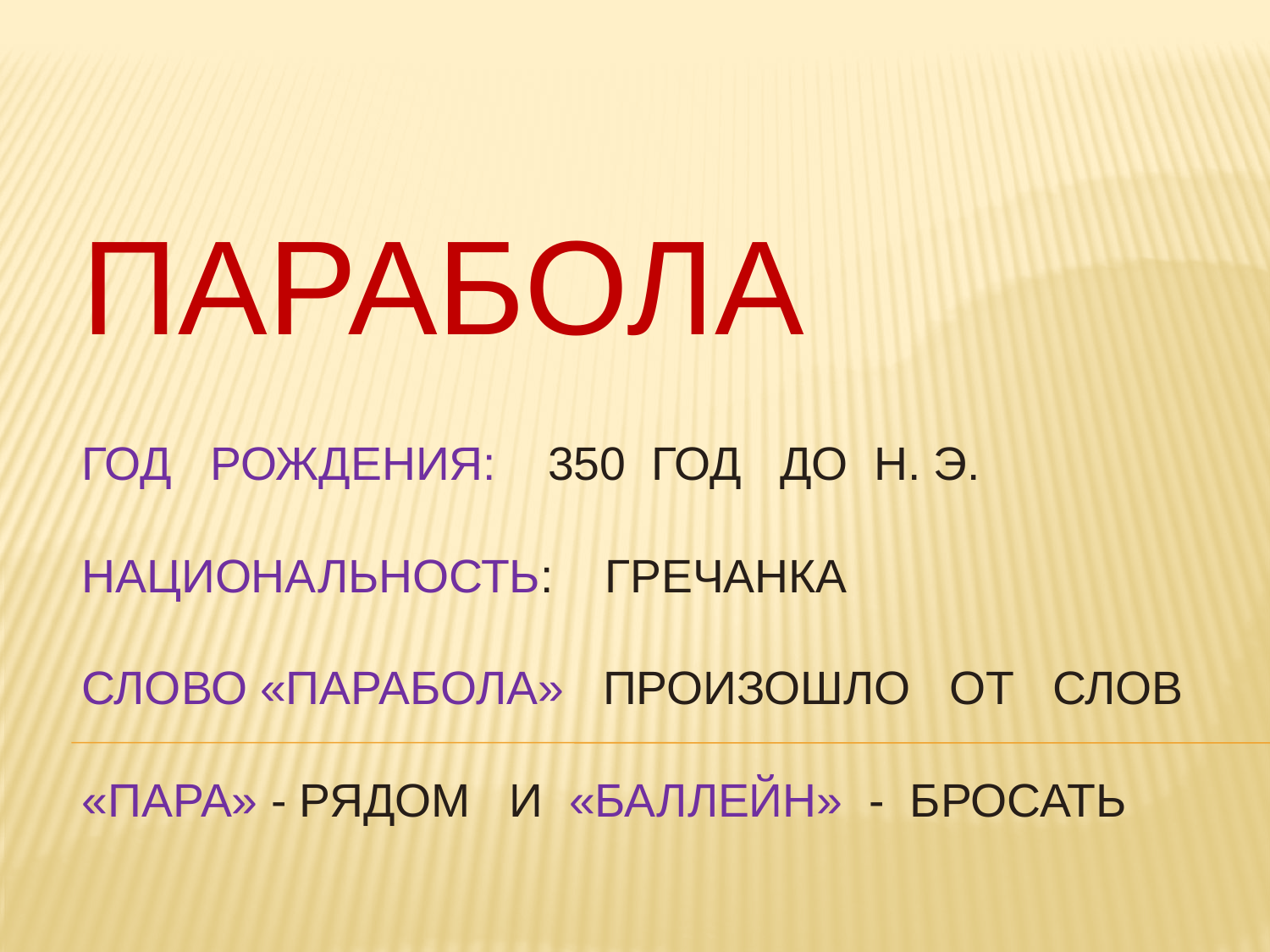

# Парабола год   рождения:    350  год   до  н. э. национальность:    гречанка слово «парабола»   произошло   от   слов «пара» - рядом   и  «баллейн»  -  бросать